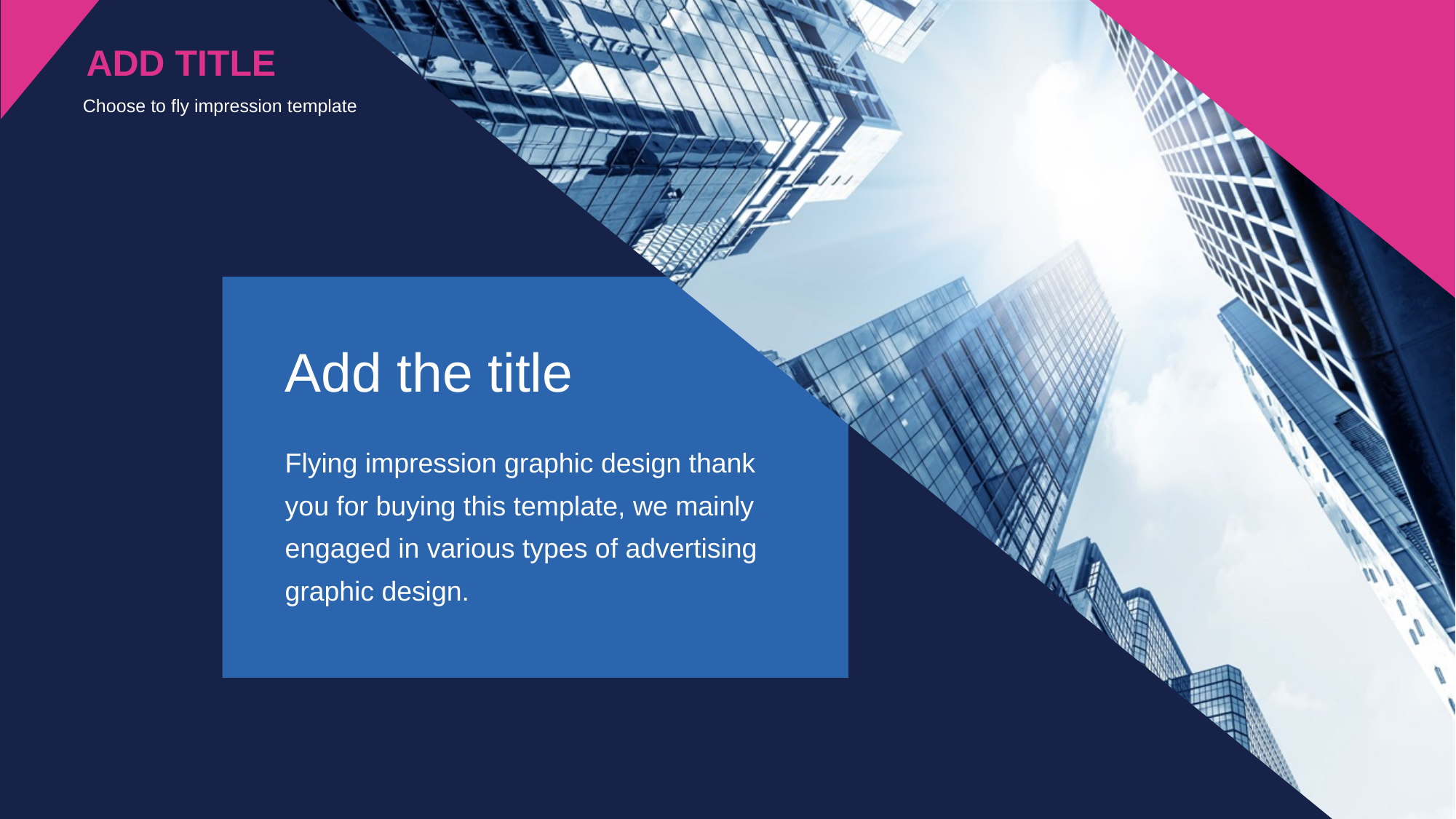

ADD TITLE
Choose to fly impression template

Add the title
Flying impression graphic design thank you for buying this template, we mainly engaged in various types of advertising graphic design.